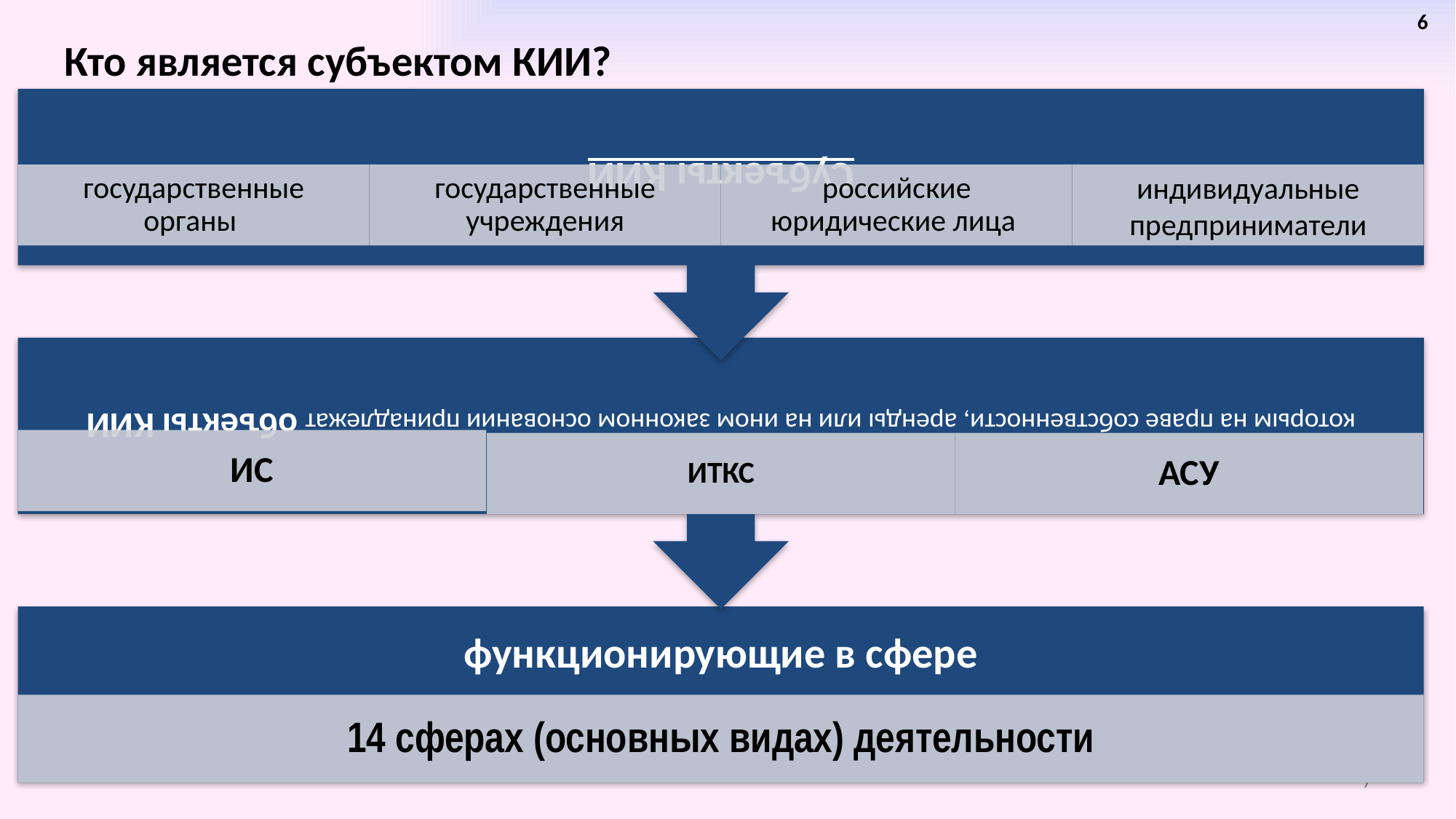

6
Кто является субъектом КИИ?
функционирующие в сфере
14 сферах (основных видах) деятельности
которым на праве собственности, аренды или на ином законном основании принадлежат объекты КИИ
ИС
ИТКС
АСУ
Субъекты КИИ
государственные органы
государственные учреждения
российские юридические лица
индивидуальные предприниматели
7